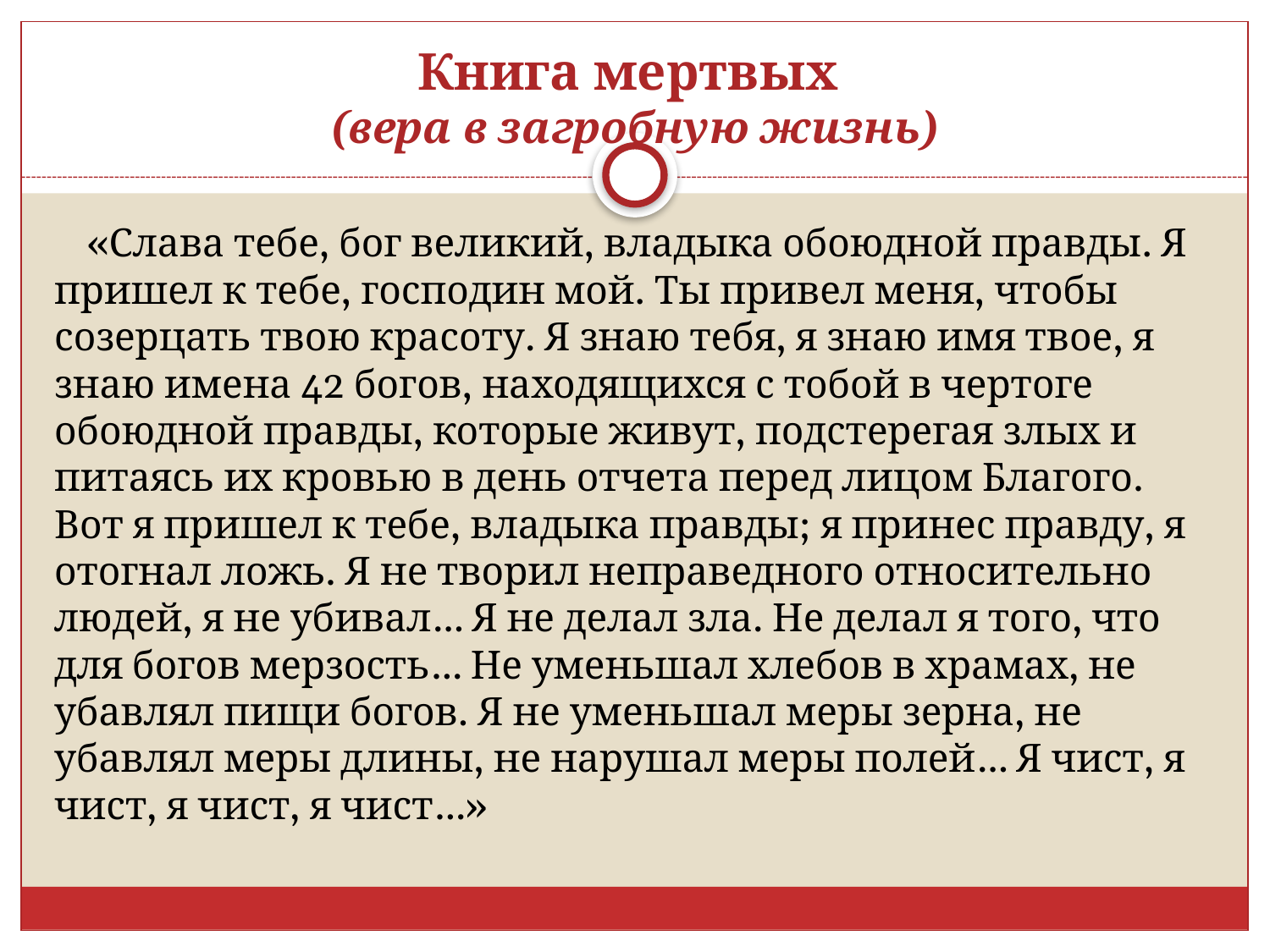

# Книга мертвых (вера в загробную жизнь)
«Слава тебе, бог великий, владыка обоюдной правды. Я пришел к тебе, господин мой. Ты привел меня, чтобы созерцать твою красоту. Я знаю тебя, я знаю имя твое, я знаю имена 42 богов, находящихся с тобой в чертоге обоюдной правды, которые живут, подстерегая злых и питаясь их кровью в день отчета перед лицом Благого. Вот я пришел к тебе, владыка правды; я принес правду, я отогнал ложь. Я не творил неправедного относительно людей, я не убивал… Я не делал зла. Не делал я того, что для богов мерзость… Не уменьшал хлебов в храмах, не убавлял пищи богов. Я не уменьшал меры зерна, не убавлял меры длины, не нарушал меры полей… Я чист, я чист, я чист, я чист…»